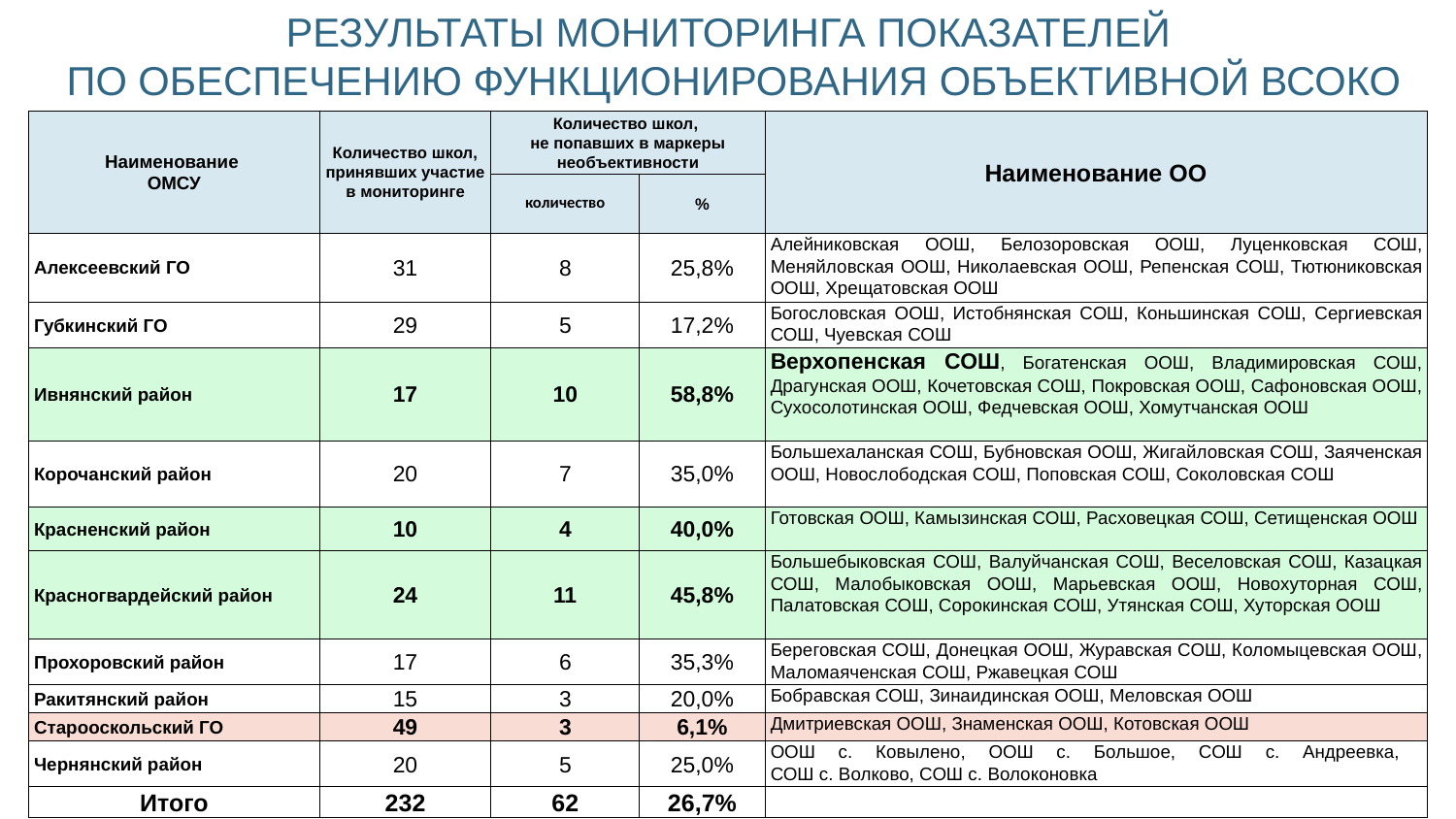

РЕЗУЛЬТАТЫ МОНИТОРИНГА ПОКАЗАТЕЛЕЙ
ПО ОБЕСПЕЧЕНИЮ ФУНКЦИОНИРОВАНИЯ ОБЪЕКТИВНОЙ ВСОКО
| Наименование ОМСУ | Количество школ, принявших участие в мониторинге | Количество школ, не попавших в маркеры необъективности |  | Наименование ОО |
| --- | --- | --- | --- | --- |
|  |  | количество | % |  |
| Алексеевский ГО | 31 | 8 | 25,8% | Алейниковская ООШ, Белозоровская ООШ, Луценковская СОШ, Меняйловская ООШ, Николаевская ООШ, Репенская СОШ, Тютюниковская ООШ, Хрещатовская ООШ |
| Губкинский ГО | 29 | 5 | 17,2% | Богословская ООШ, Истобнянская СОШ, Коньшинская СОШ, Сергиевская СОШ, Чуевская СОШ |
| Ивнянский район | 17 | 10 | 58,8% | Верхопенская СОШ, Богатенская ООШ, Владимировская СОШ, Драгунская ООШ, Кочетовская СОШ, Покровская ООШ, Сафоновская ООШ, Сухосолотинская ООШ, Федчевская ООШ, Хомутчанская ООШ |
| Корочанский район | 20 | 7 | 35,0% | Большехаланская СОШ, Бубновская ООШ, Жигайловская СОШ, Заяченская ООШ, Новослободская СОШ, Поповская СОШ, Соколовская СОШ |
| Красненский район | 10 | 4 | 40,0% | Готовская ООШ, Камызинская СОШ, Расховецкая СОШ, Сетищенская ООШ |
| Красногвардейский район | 24 | 11 | 45,8% | Большебыковская СОШ, Валуйчанская СОШ, Веселовская СОШ, Казацкая СОШ, Малобыковская ООШ, Марьевская ООШ, Новохуторная СОШ, Палатовская СОШ, Сорокинская СОШ, Утянская СОШ, Хуторская ООШ |
| Прохоровский район | 17 | 6 | 35,3% | Береговская СОШ, Донецкая ООШ, Журавская СОШ, Коломыцевская ООШ, Маломаяченская СОШ, Ржавецкая СОШ |
| Ракитянский район | 15 | 3 | 20,0% | Бобравская СОШ, Зинаидинская ООШ, Меловская ООШ |
| Старооскольский ГО | 49 | 3 | 6,1% | Дмитриевская ООШ, Знаменская ООШ, Котовская ООШ |
| Чернянский район | 20 | 5 | 25,0% | ООШ с. Ковылено, ООШ с. Большое, СОШ с. Андреевка, СОШ с. Волково, СОШ с. Волоконовка |
| Итого | 232 | 62 | 26,7% |  |
38